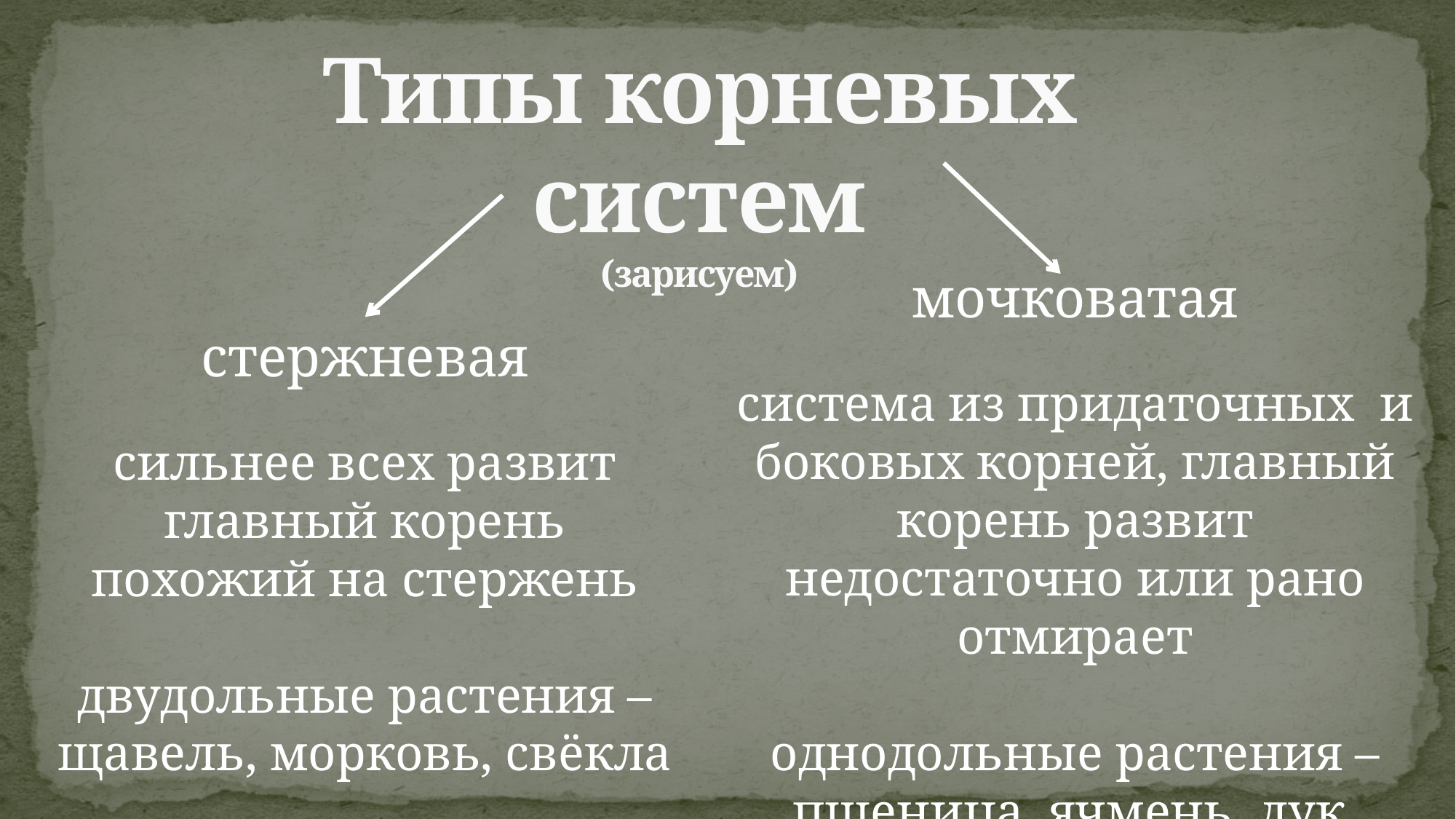

# Типы корневых систем (зарисуем)
мочковатая

система из придаточных  и боковых корней, главный корень развит недостаточно или рано отмирает

однодольные растения – пшеница, ячмень, лук, чеснок
стержневая

сильнее всех развит главный корень похожий на стержень

двудольные растения – щавель, морковь, свёкла